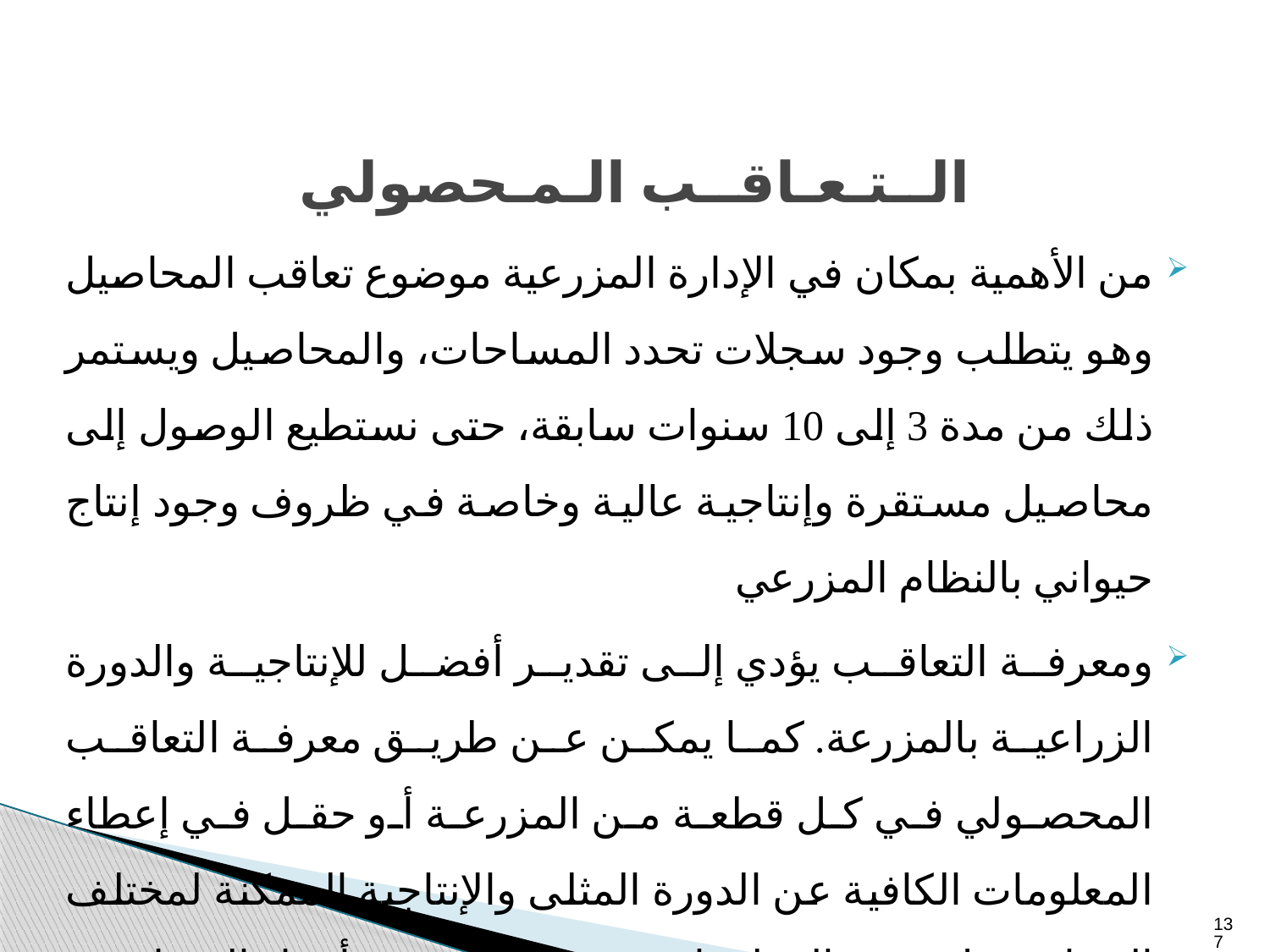

الــتـعـاقــب الـمـحصولي
من الأهمية بمكان في الإدارة المزرعية موضوع تعاقب المحاصيل وهو يتطلب وجود سجلات تحدد المساحات، والمحاصيل ويستمر ذلك من مدة 3 إلى 10 سنوات سابقة، حتى نستطيع الوصول إلى محاصيل مستقرة وإنتاجية عالية وخاصة في ظروف وجود إنتاج حيواني بالنظام المزرعي
ومعرفة التعاقب يؤدي إلى تقدير أفضل للإنتاجية والدورة الزراعية بالمزرعة. كما يمكن عن طريق معرفة التعاقب المحصولي في كل قطعة من المزرعة أو حقل في إعطاء المعلومات الكافية عن الدورة المثلى والإنتاجية الممكنة لمختلف المحاصيل وهذه المعلومات ضرورية في أعداد الميزانية المزرعية في خطواتها الأساسية.
137